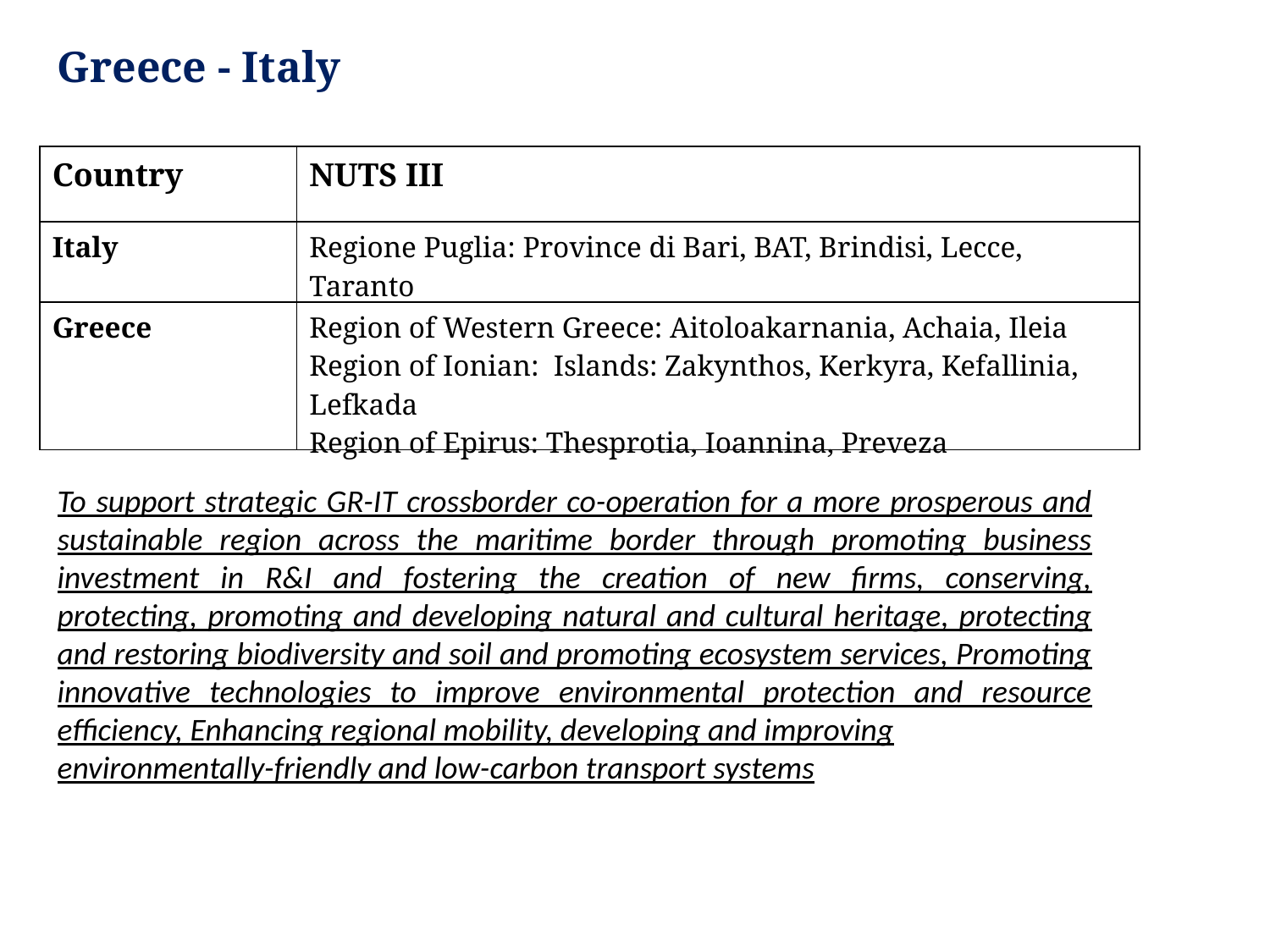

Greece - Italy
| Country | NUTS III |
| --- | --- |
| Italy | Regione Puglia: Province di Bari, BAT, Brindisi, Lecce, Taranto |
| Greece | Region of Western Greece: Aitoloakarnania, Achaia, Ileia Region of Ionian: Islands: Zakynthos, Kerkyra, Kefallinia, Lefkada Region of Epirus: Thesprotia, Ioannina, Preveza |
To support strategic GR-IT crossborder co-operation for a more prosperous and sustainable region across the maritime border through promoting business investment in R&I and fostering the creation of new firms, conserving, protecting, promoting and developing natural and cultural heritage, protecting and restoring biodiversity and soil and promoting ecosystem services, Promoting innovative technologies to improve environmental protection and resource efficiency, Enhancing regional mobility, developing and improving
environmentally-friendly and low-carbon transport systems